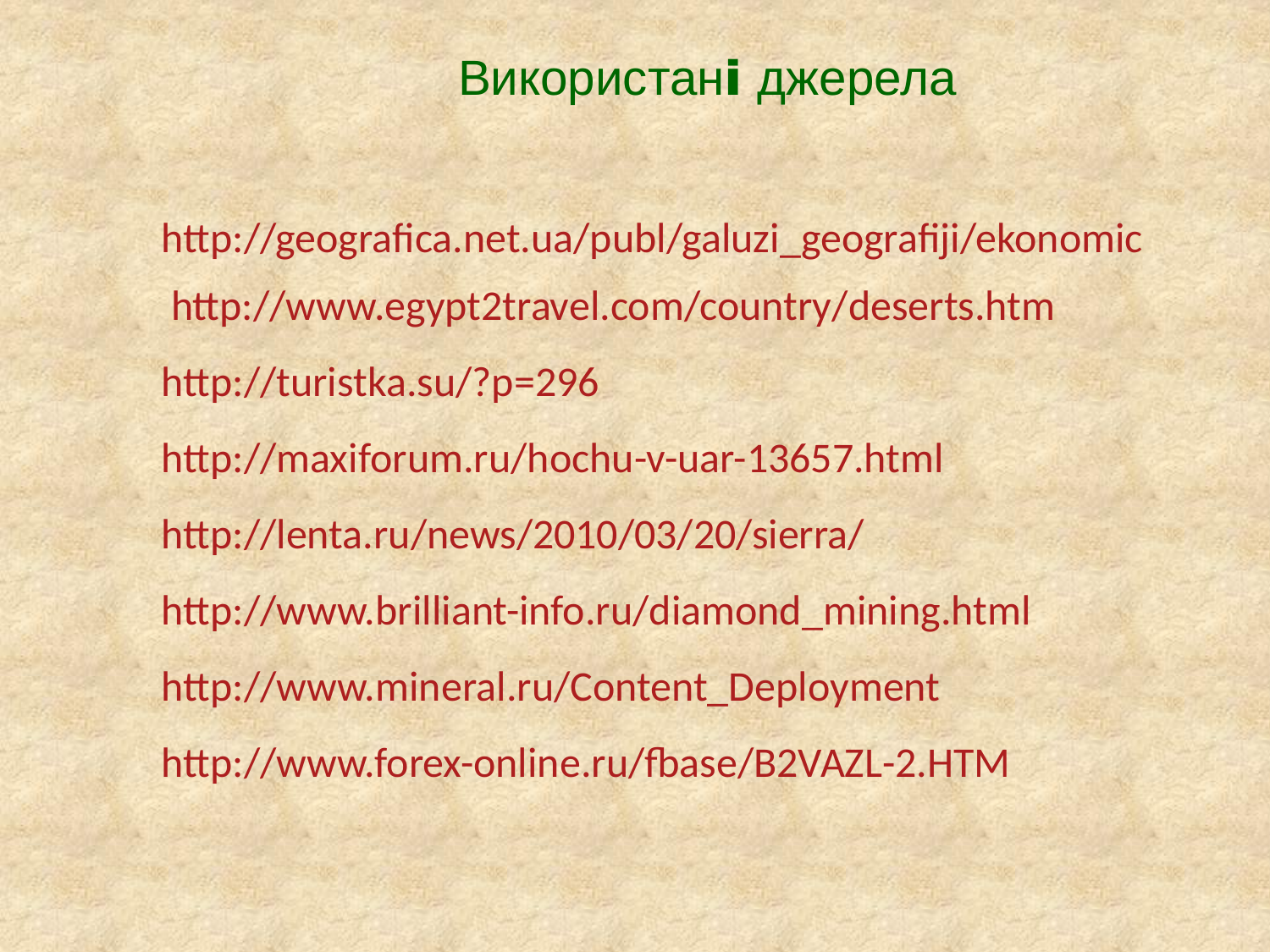

Використанi джерела
http://geografica.net.ua/publ/galuzi_geografiji/ekonomic http://www.egypt2travel.com/country/deserts.htm
http://turistka.su/?p=296
http://maxiforum.ru/hochu-v-uar-13657.html
http://lenta.ru/news/2010/03/20/sierra/
http://www.brilliant-info.ru/diamond_mining.html
http://www.mineral.ru/Content_Deployment
http://www.forex-online.ru/fbase/B2VAZL-2.HTM